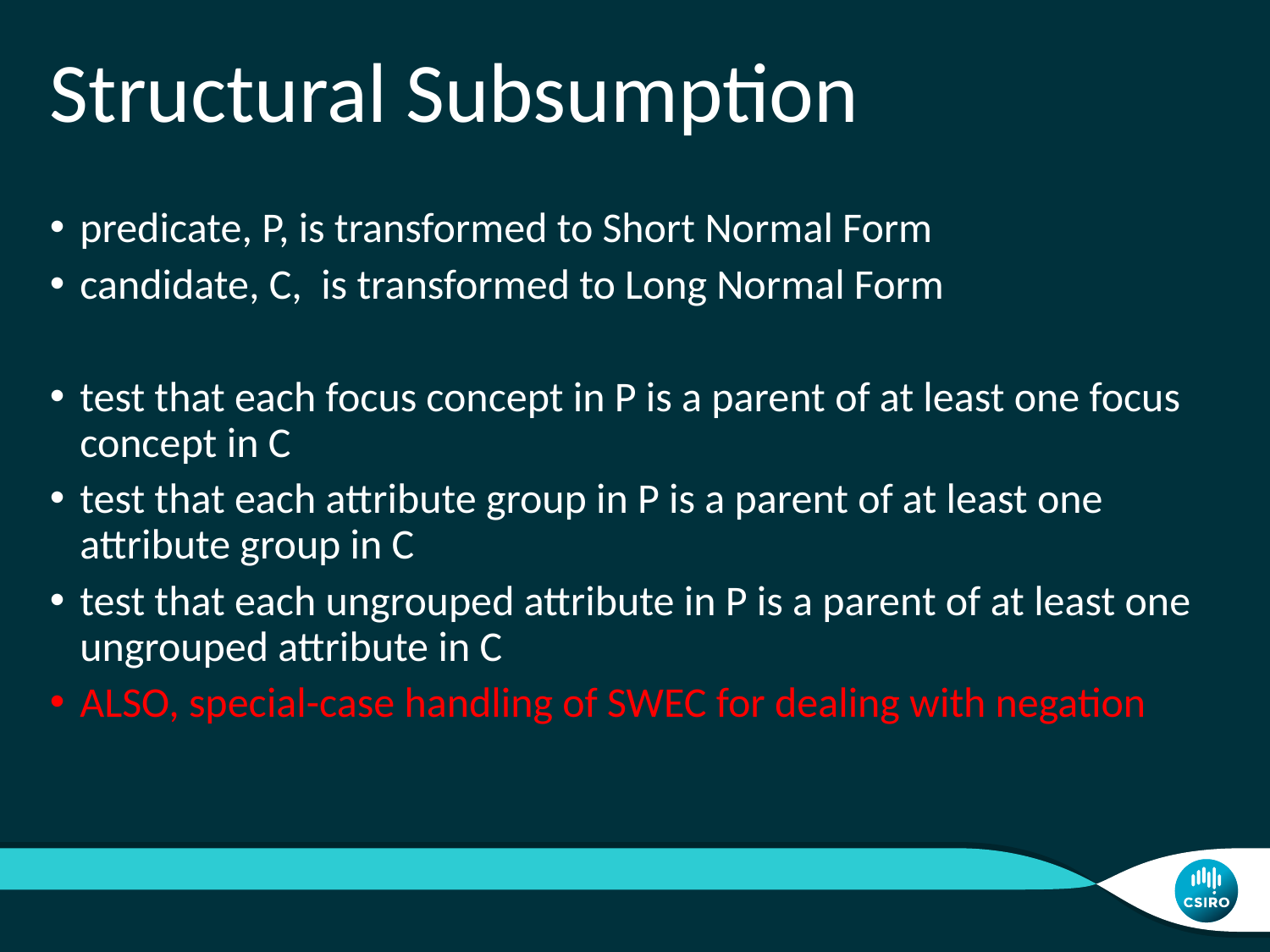

# Structural Subsumption
predicate, P, is transformed to Short Normal Form
candidate, C,  is transformed to Long Normal Form

test that each focus concept in P is a parent of at least one focus concept in C
test that each attribute group in P is a parent of at least one attribute group in C
test that each ungrouped attribute in P is a parent of at least one ungrouped attribute in C
ALSO, special-case handling of SWEC for dealing with negation